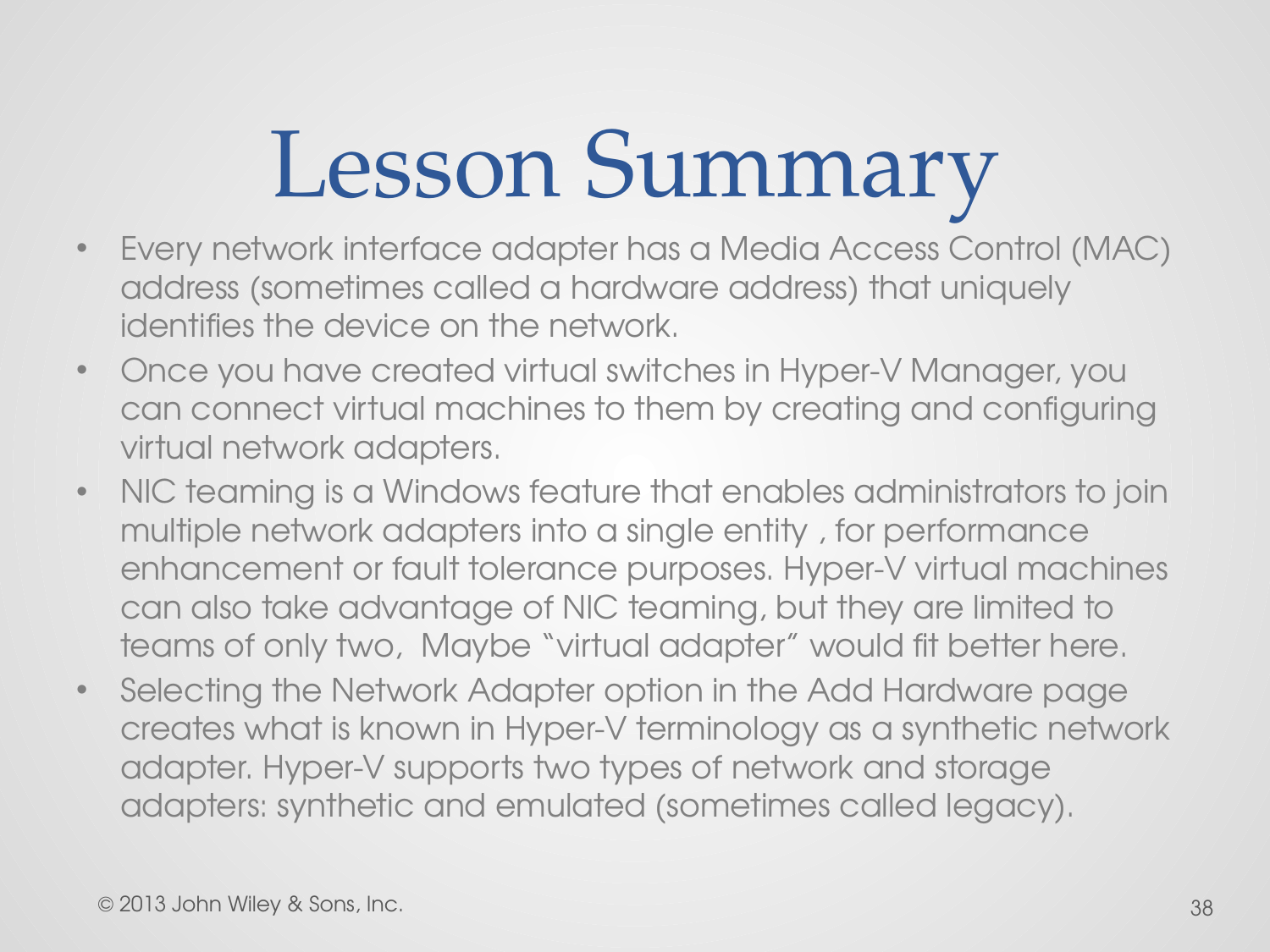

# Lesson Summary
Every network interface adapter has a Media Access Control (MAC) address (sometimes called a hardware address) that uniquely identifies the device on the network.
Once you have created virtual switches in Hyper-V Manager, you can connect virtual machines to them by creating and configuring virtual network adapters.
NIC teaming is a Windows feature that enables administrators to join multiple network adapters into a single entity , for performance enhancement or fault tolerance purposes. Hyper-V virtual machines can also take advantage of NIC teaming, but they are limited to teams of only two,  Maybe “virtual adapter” would fit better here.
Selecting the Network Adapter option in the Add Hardware page creates what is known in Hyper-V terminology as a synthetic network adapter. Hyper-V supports two types of network and storage adapters: synthetic and emulated (sometimes called legacy).
© 2013 John Wiley & Sons, Inc.
38